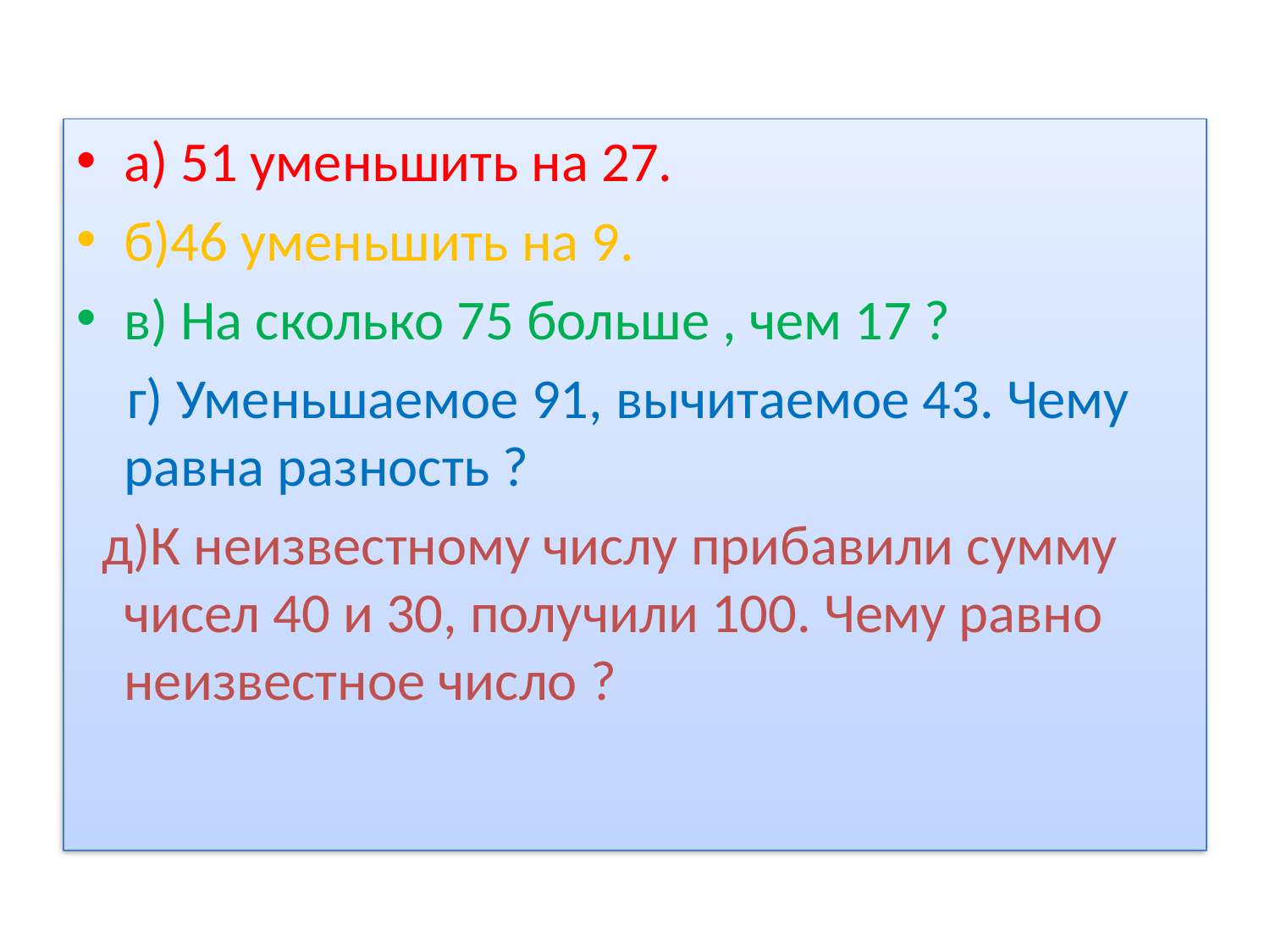

#
а) 51 уменьшить на 27.
б)46 уменьшить на 9.
в) На сколько 75 больше , чем 17 ?
    г) Уменьшаемое 91, вычитаемое 43. Чему равна разность ?
  д)К неизвестному числу прибавили сумму чисел 40 и 30, получили 100. Чему равно неизвестное число ?